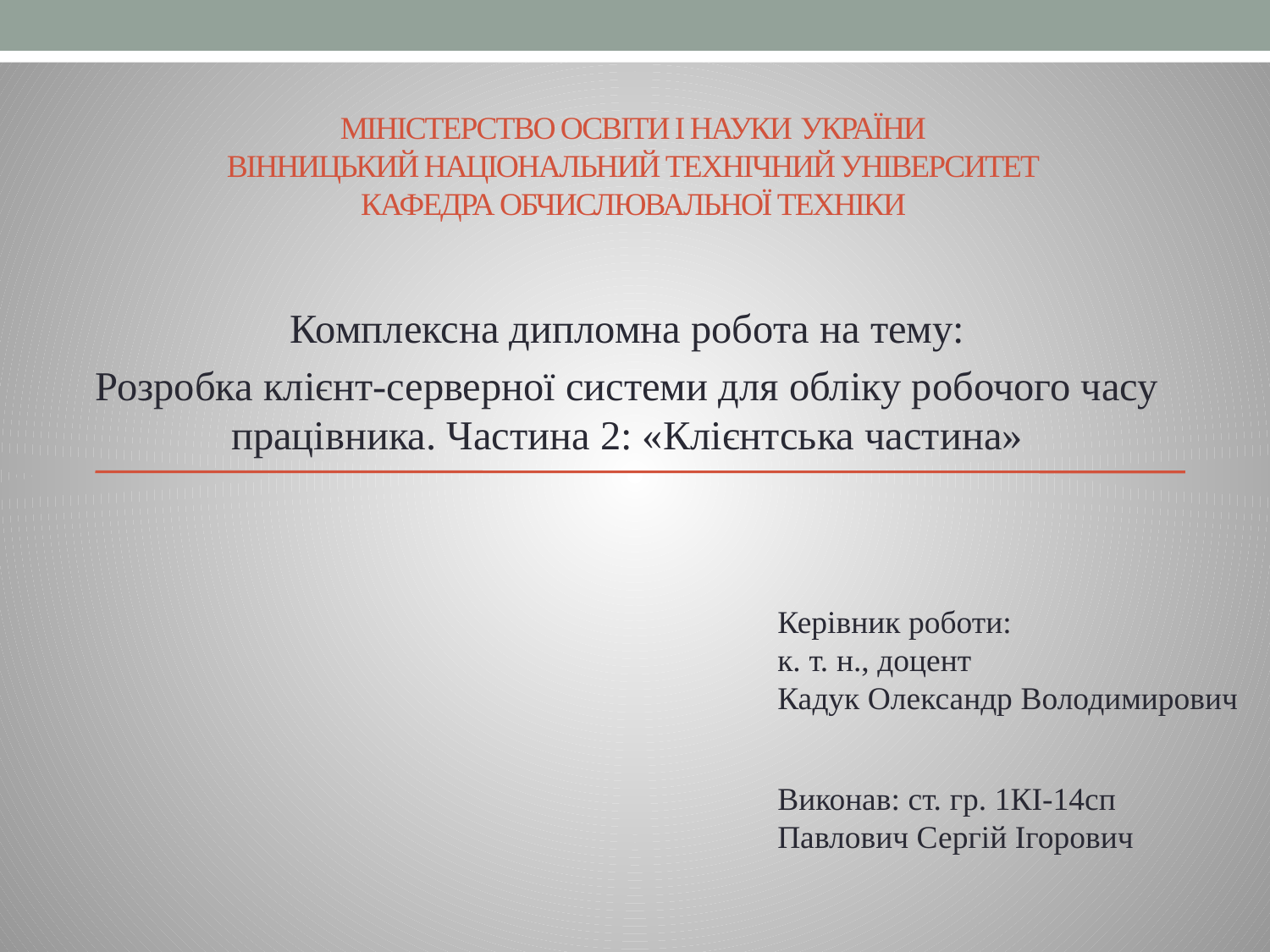

# Міністерство освіти і науки України Вінницький національний технічний університет Кафедра обчислювальної техніки
Комплексна дипломна робота на тему:
Розробка клієнт-серверної системи для обліку робочого часу працівника. Частина 2: «Клієнтська частина»

Керівник роботи:
к. т. н., доцент
Кадук Олександр Володимирович

Виконав: ст. гр. 1КІ-14сп
Павлович Сергій Ігорович